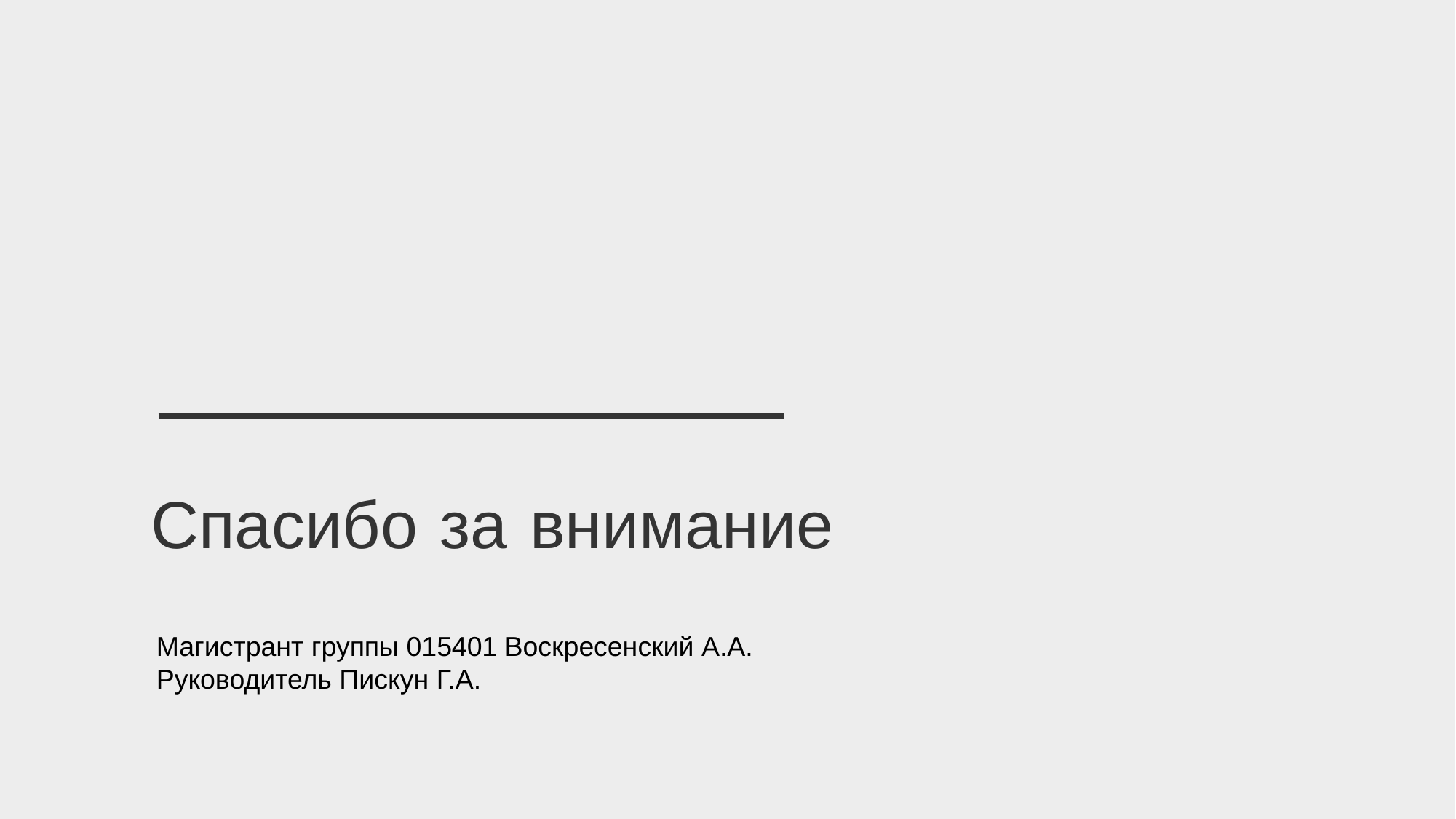

Спасибо за внимание
Магистрант группы 015401 Воскресенский А.А.
Руководитель Пискун Г.А.